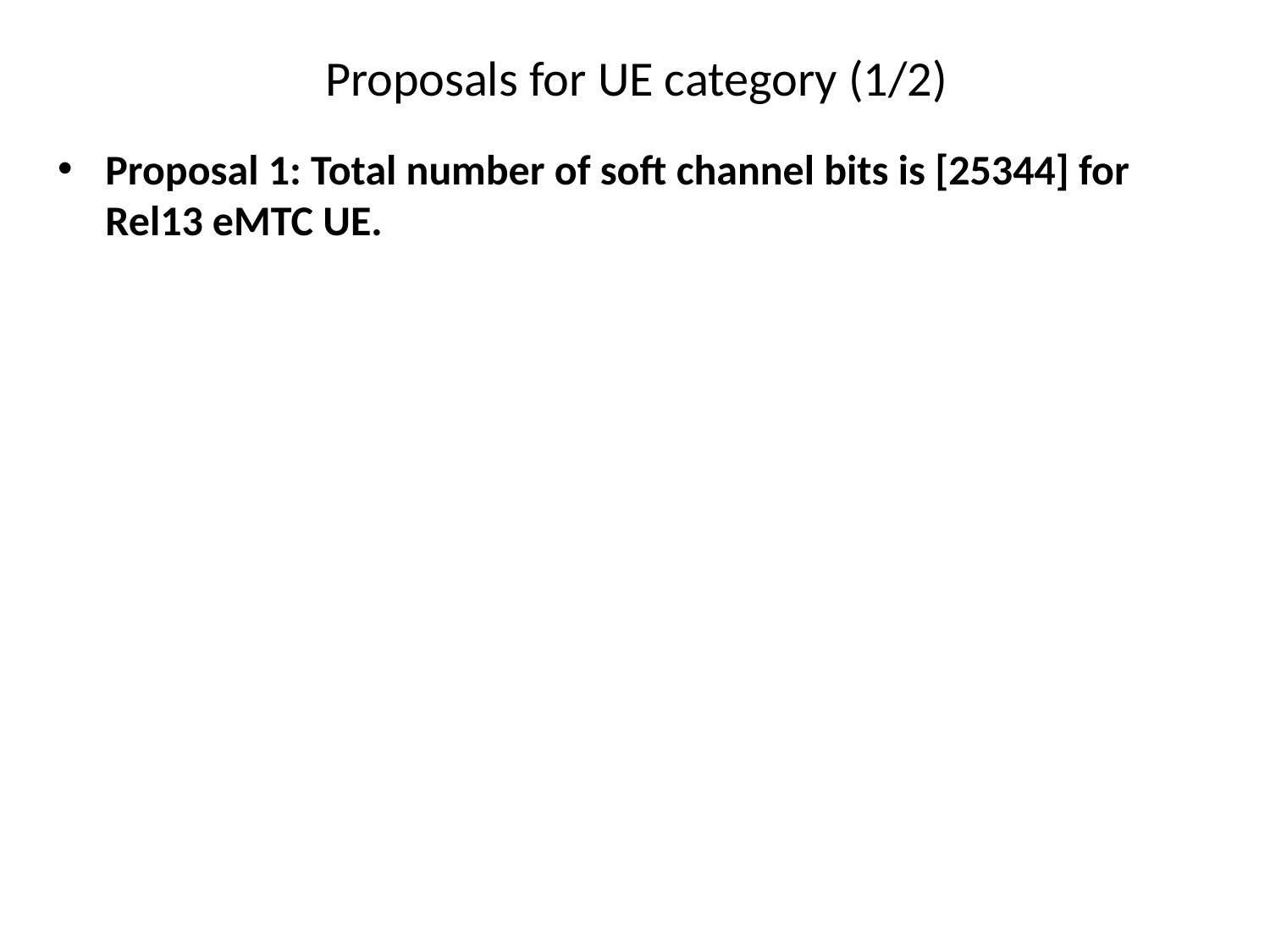

# Proposals for UE category (1/2)
Proposal 1: Total number of soft channel bits is [25344] for Rel13 eMTC UE.